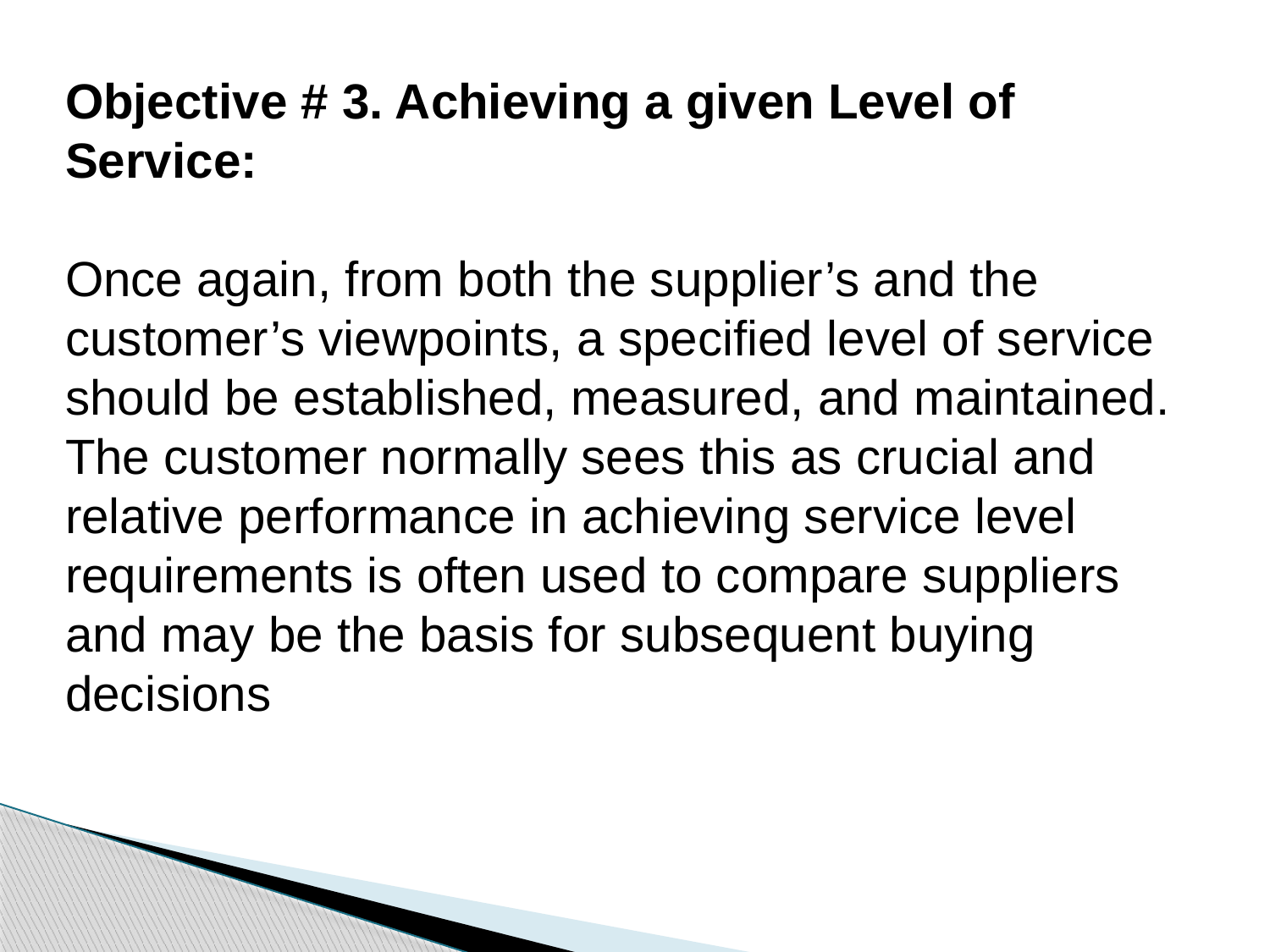

Objective # 3. Achieving a given Level of Service:

Once again, from both the supplier’s and the customer’s viewpoints, a specified level of service should be established, measured, and maintained. The customer normally sees this as crucial and relative performance in achieving service level requirements is often used to compare suppliers and may be the basis for subsequent buying decisions